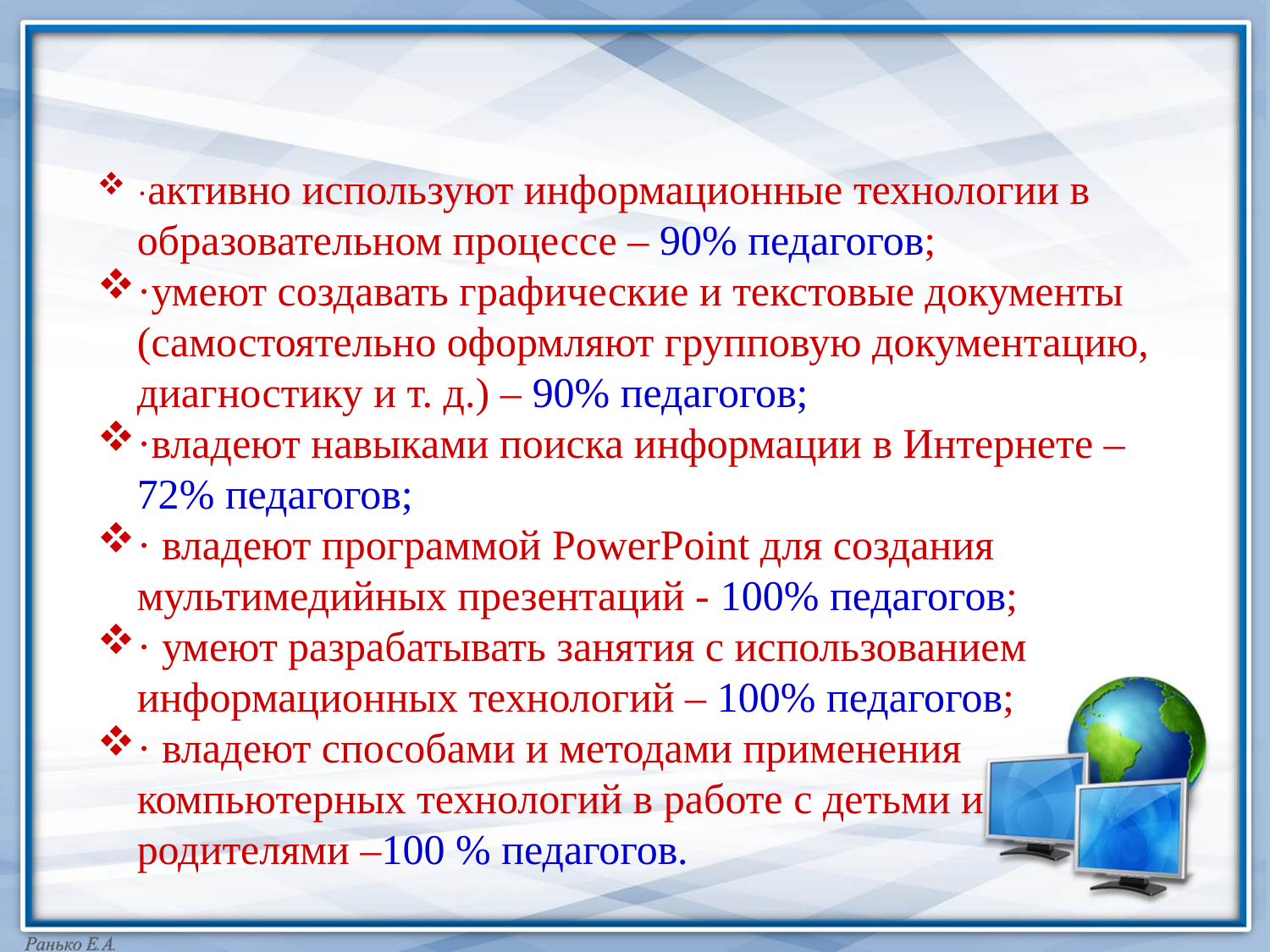

·активно используют информационные технологии в образовательном процессе – 90% педагогов;
·умеют создавать графические и текстовые документы (самостоятельно оформляют групповую документацию, диагностику и т. д.) – 90% педагогов;
·владеют навыками поиска информации в Интернете – 72% педагогов;
· владеют программой PowerPoint для создания мультимедийных презентаций - 100% педагогов;
· умеют разрабатывать занятия с использованием информационных технологий – 100% педагогов;
· владеют способами и методами применения компьютерных технологий в работе с детьми и родителями –100 % педагогов.